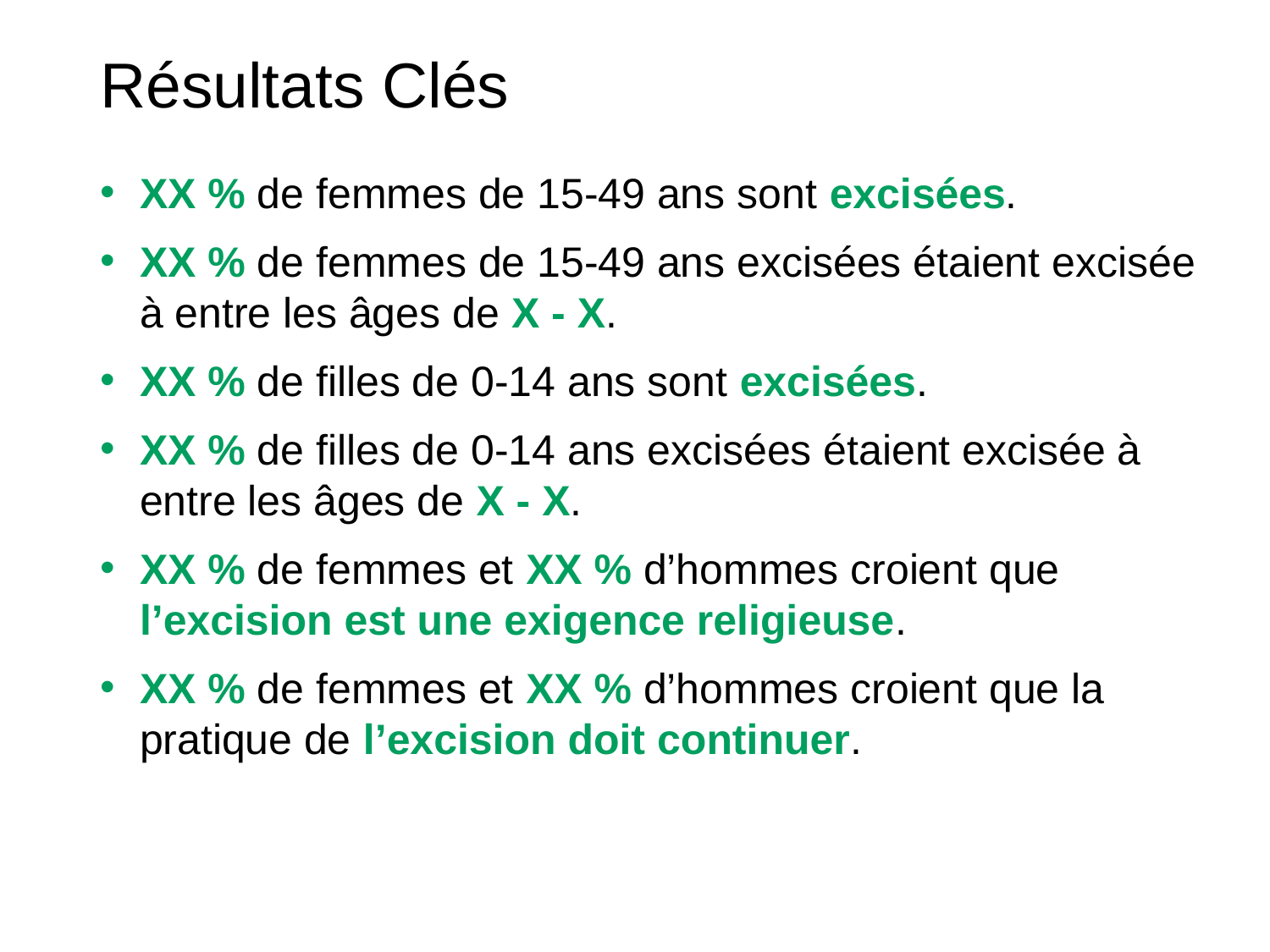

# Résultats Clés
XX % de femmes de 15-49 ans sont excisées.
XX % de femmes de 15-49 ans excisées étaient excisée à entre les âges de X - X.
XX % de filles de 0-14 ans sont excisées.
XX % de filles de 0-14 ans excisées étaient excisée à entre les âges de X - X.
XX % de femmes et XX % d’hommes croient que l’excision est une exigence religieuse.
XX % de femmes et XX % d’hommes croient que la pratique de l’excision doit continuer.